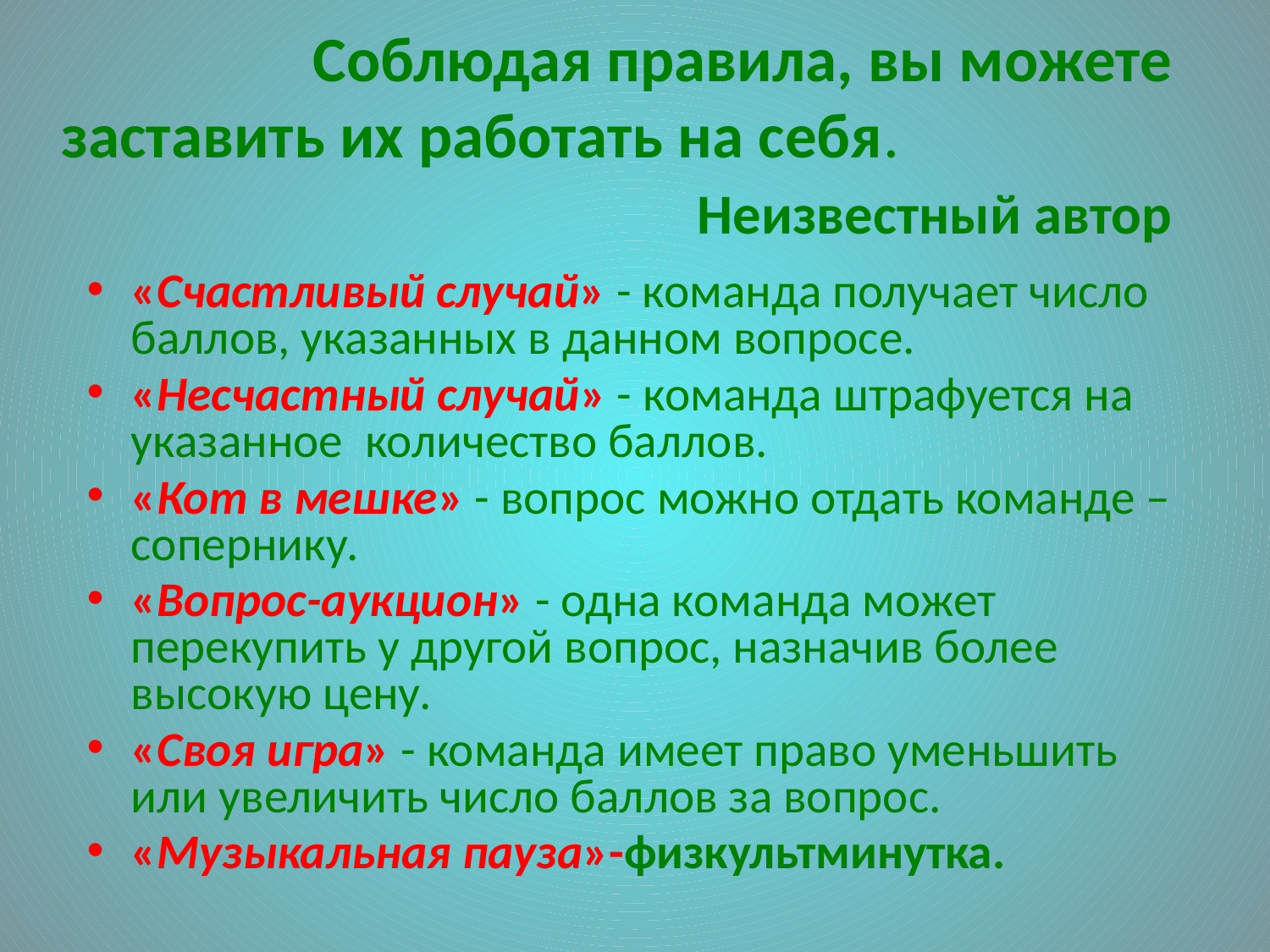

# Соблюдая правила, вы можете заставить их работать на себя.                     Неизвестный автор
«Счастливый случай» - команда получает число баллов, указанных в данном вопросе.
«Несчастный случай» - команда штрафуется на указанное  количество баллов.
«Кот в мешке» - вопрос можно отдать команде – сопернику.
«Вопрос-аукцион» - одна команда может перекупить у другой вопрос, назначив более высокую цену.
«Своя игра» - команда имеет право уменьшить или увеличить число баллов за вопрос.
«Музыкальная пауза»-физкультминутка.